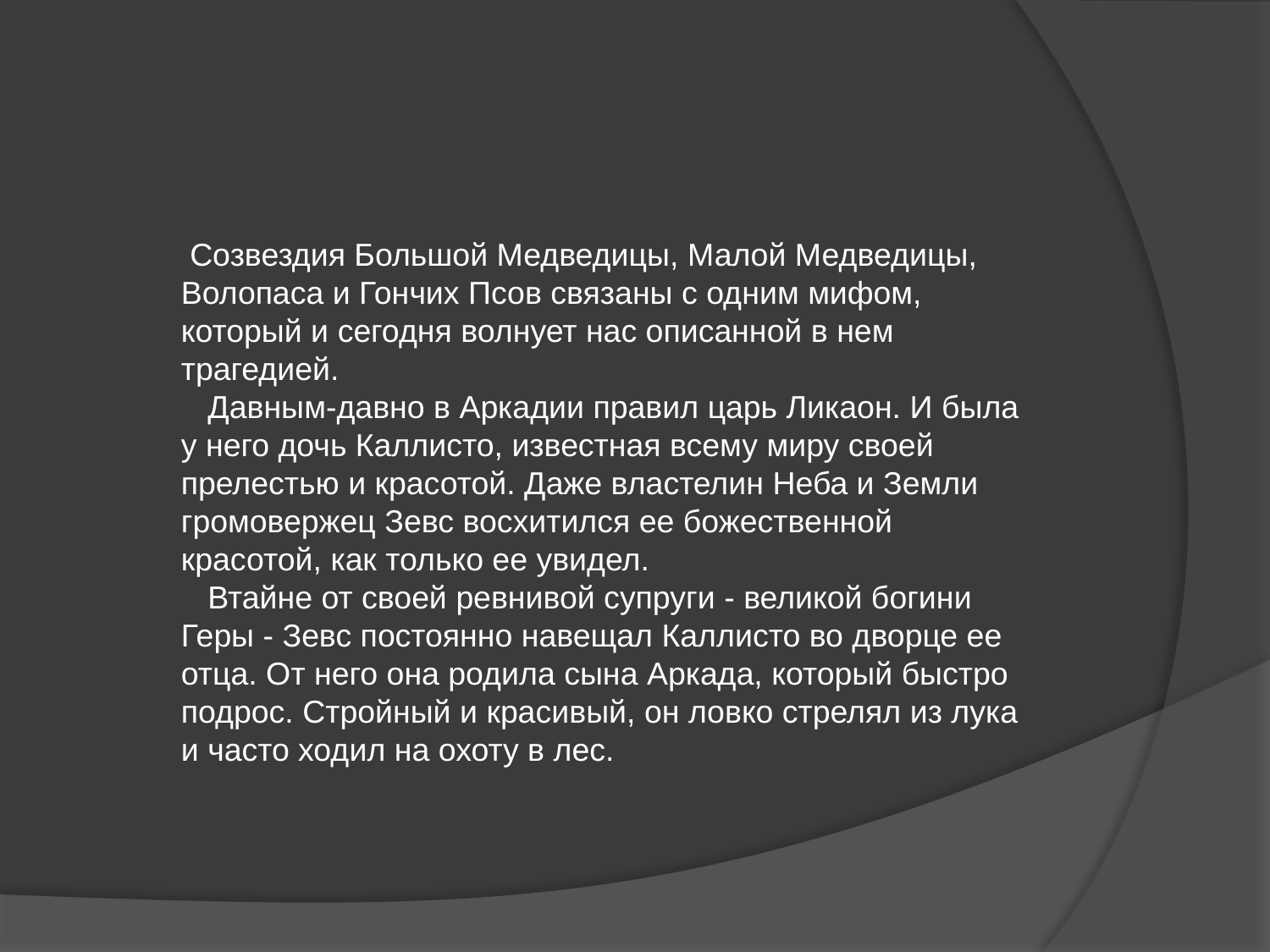

Созвездия Большой Медведицы, Малой Медведицы, Волопаса и Гончих Псов связаны с одним мифом, который и сегодня волнует нас описанной в нем трагедией.
   Давным-давно в Аркадии правил царь Ликаон. И была у него дочь Каллисто, известная всему миру своей прелестью и красотой. Даже властелин Неба и Земли громовержец Зевс восхитился ее божественной красотой, как только ее увидел.
   Втайне от своей ревнивой супруги - великой богини Геры - Зевс постоянно навещал Каллисто во дворце ее отца. От него она родила сына Аркада, который быстро подрос. Стройный и красивый, он ловко стрелял из лука и часто ходил на охоту в лес.